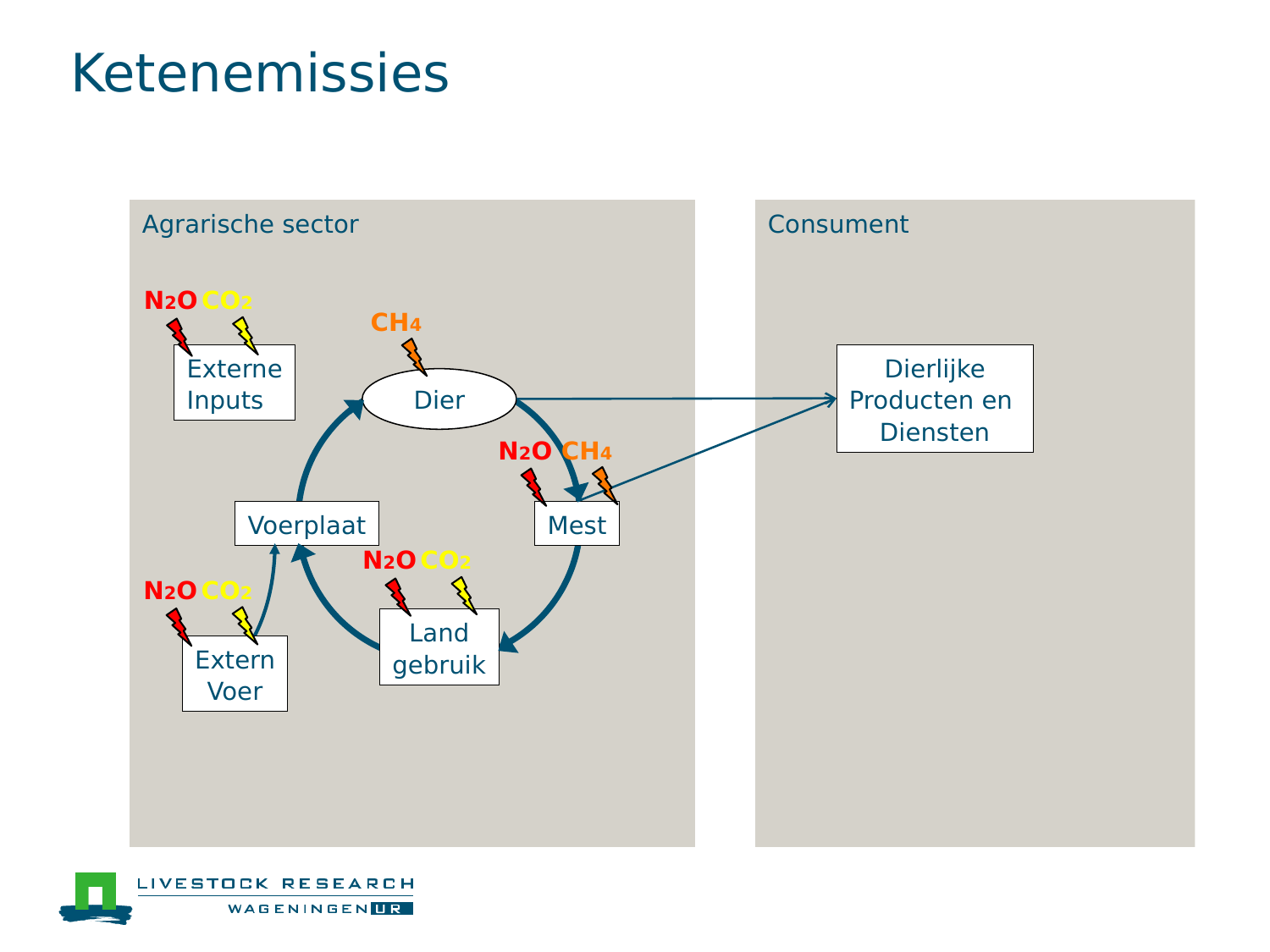

# Ketenemissies
Agrarische sector

Consument

N2O
CO2
CH4

Externe
Inputs
Dierlijke
Producten en
Diensten
Dier

CH4
N2O

Voerplaat
Mest
N2O
CO2
N2O
CO2

Land
gebruik
Extern
Voer